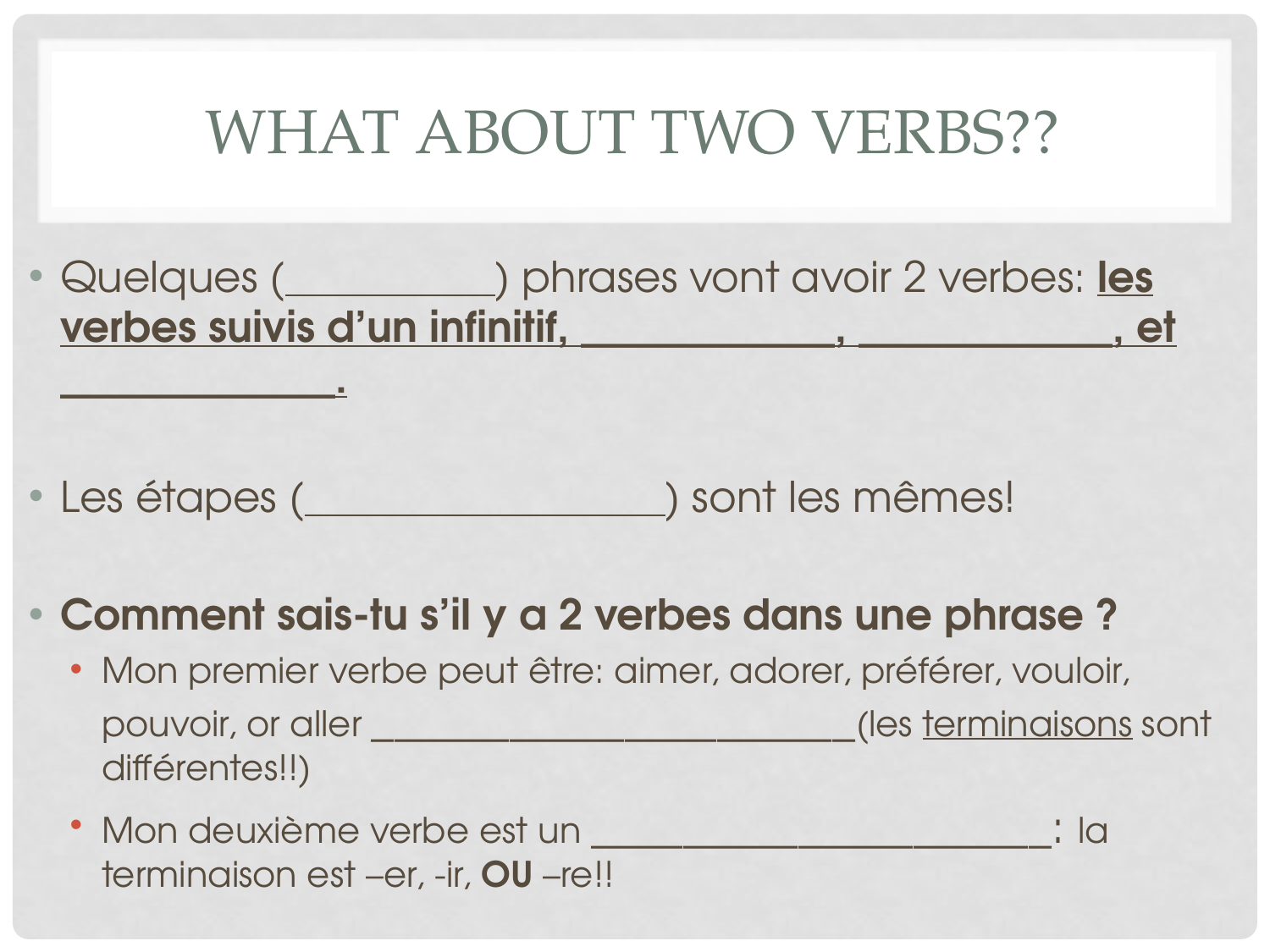

# What about two verbs??
Quelques (                  ) phrases vont avoir 2 verbes: les verbes suivis d’un infinitif, ____________, ____________, et _____________.

Les étapes (                               ) sont les mêmes!

Comment sais-tu s’il y a 2 verbes dans une phrase ?
Mon premier verbe peut être: aimer, adorer, préférer, vouloir, pouvoir, or aller _____________________(les terminaisons sont différentes!!)
Mon deuxième verbe est un ____________________: la terminaison est –er, -ir, OU –re!!